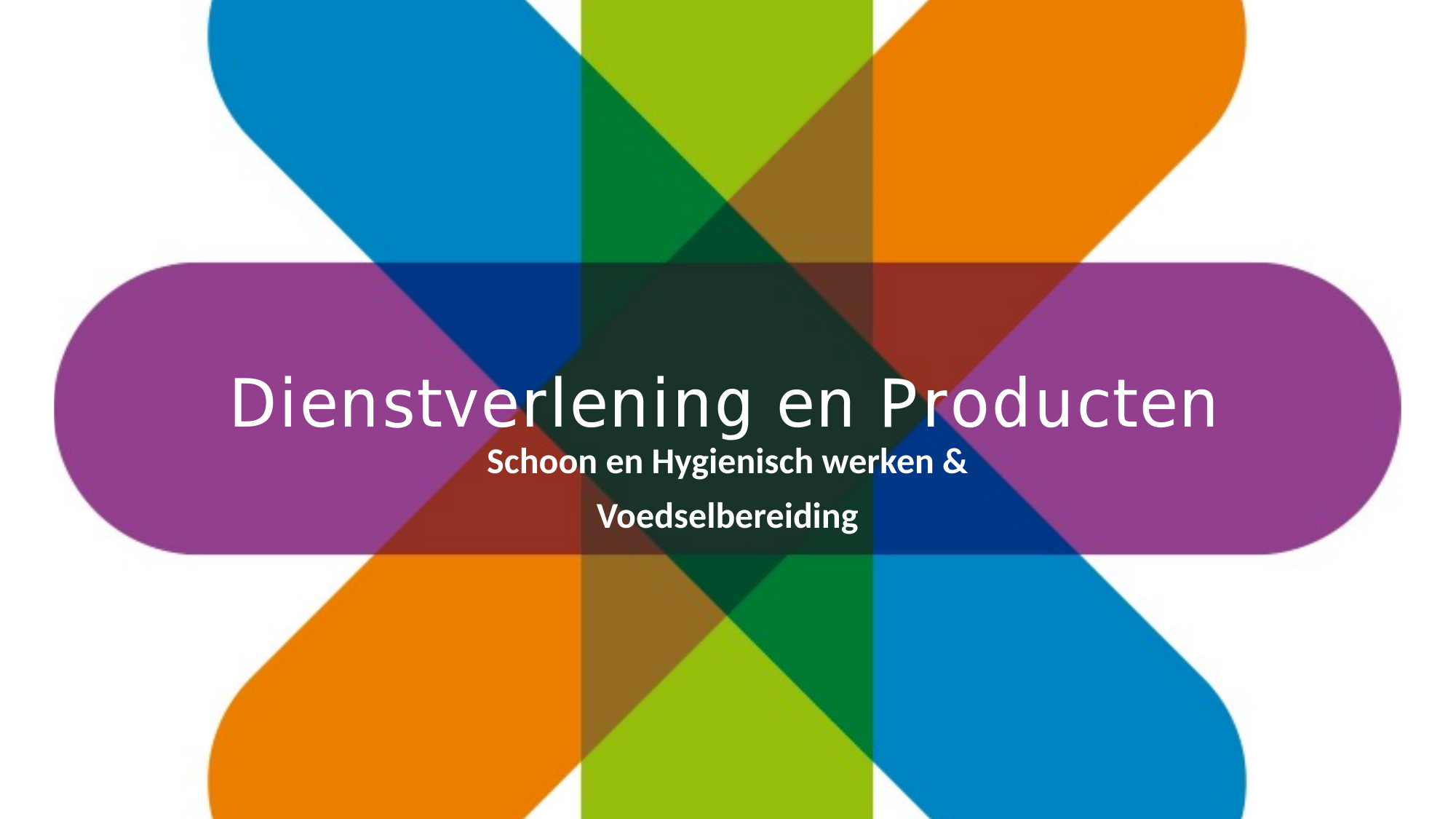

# Dienstverlening en Producten
Schoon en Hygienisch werken &
Voedselbereiding